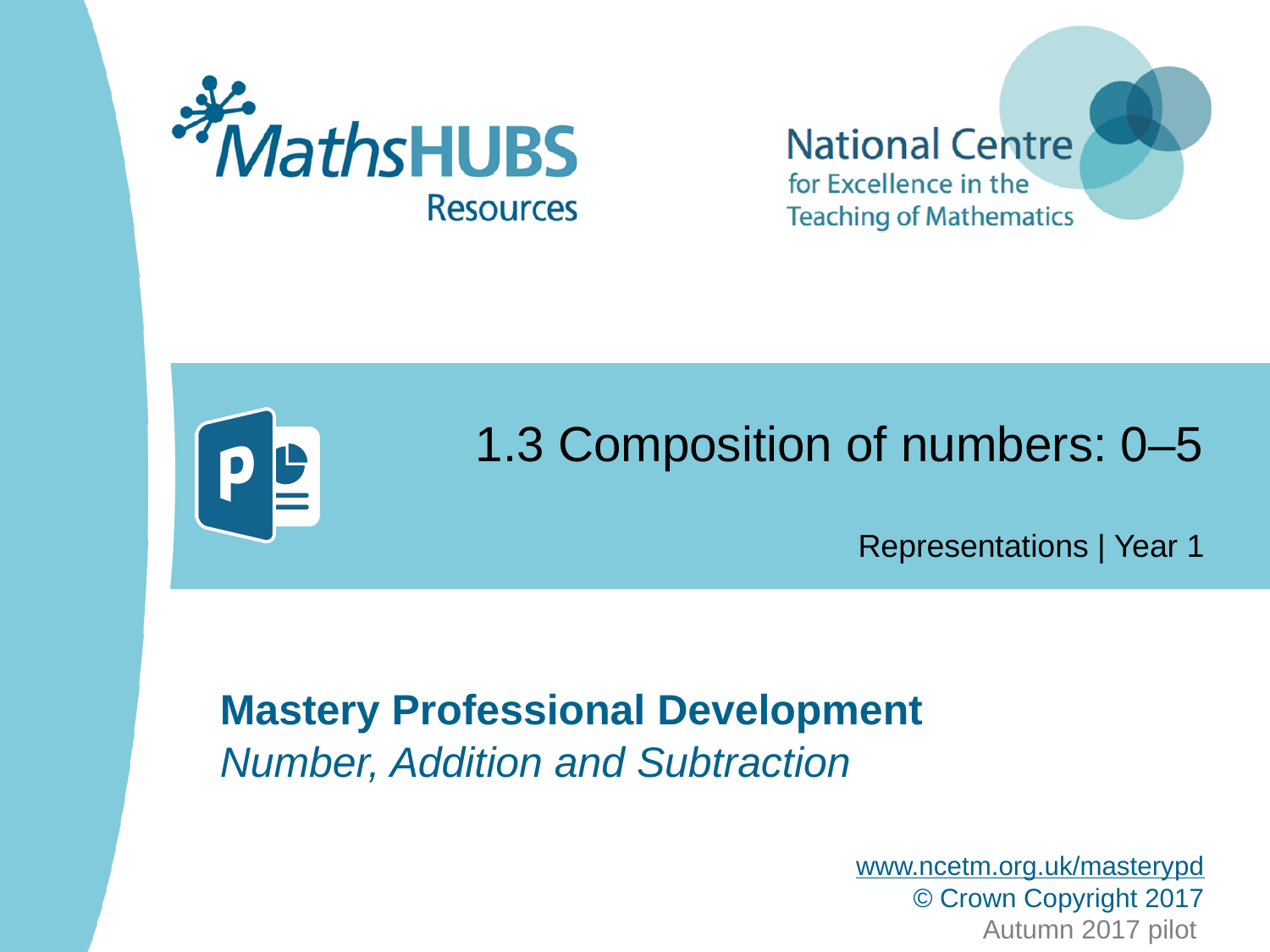

# 1.3 Composition of numbers: 0–5
Representations | Year 1
Number, Addition and Subtraction